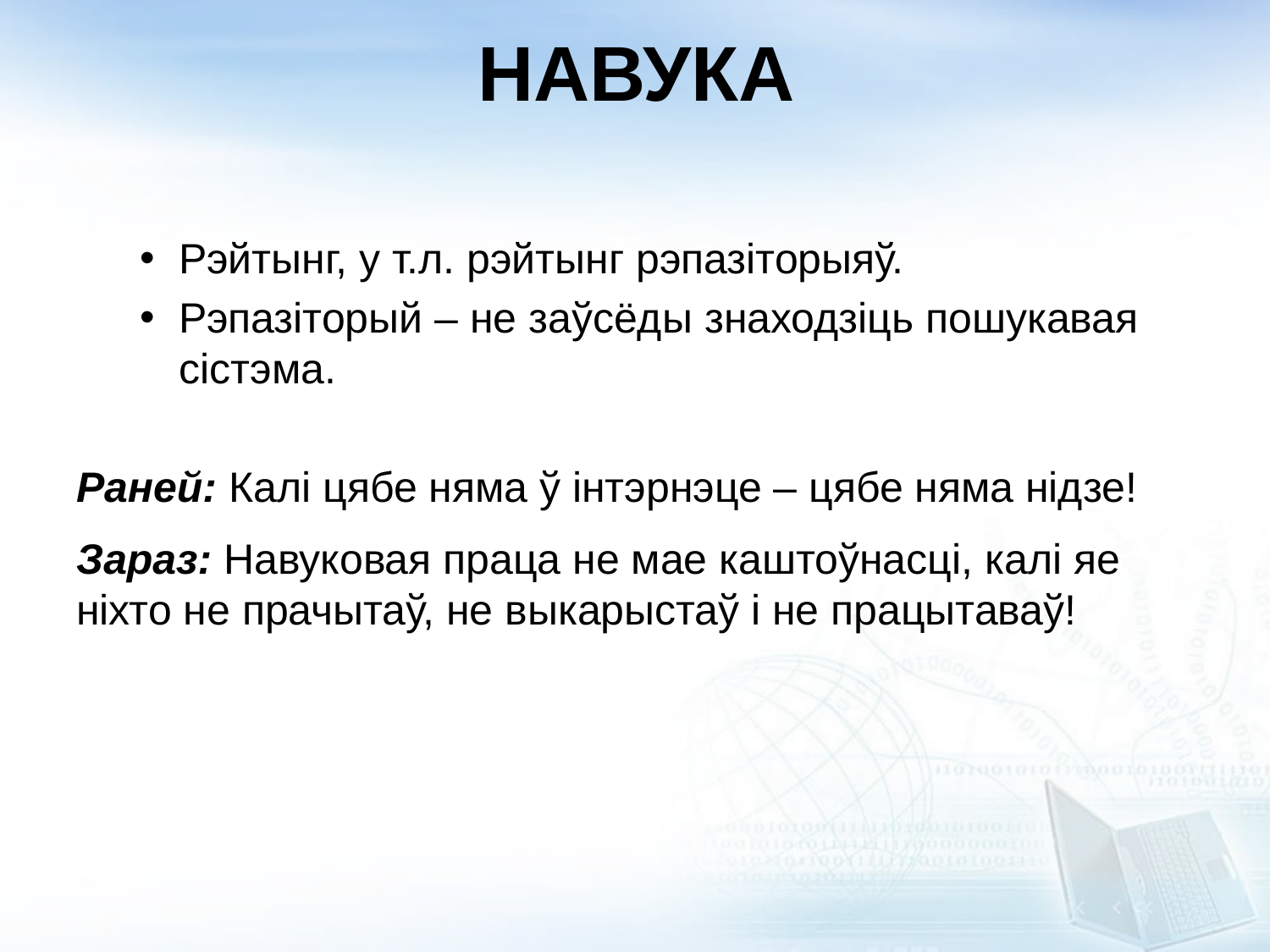

НАВУКА

Рэйтынг, у т.л. рэйтынг рэпазіторыяў.
Рэпазіторый – не заўсёды знаходзіць пошукавая сістэма.

Раней: Калі цябе няма ў інтэрнэце – цябе няма нідзе!
Зараз: Навуковая праца не мае каштоўнасці, калі яе ніхто не прачытаў, не выкарыстаў і не працытаваў!